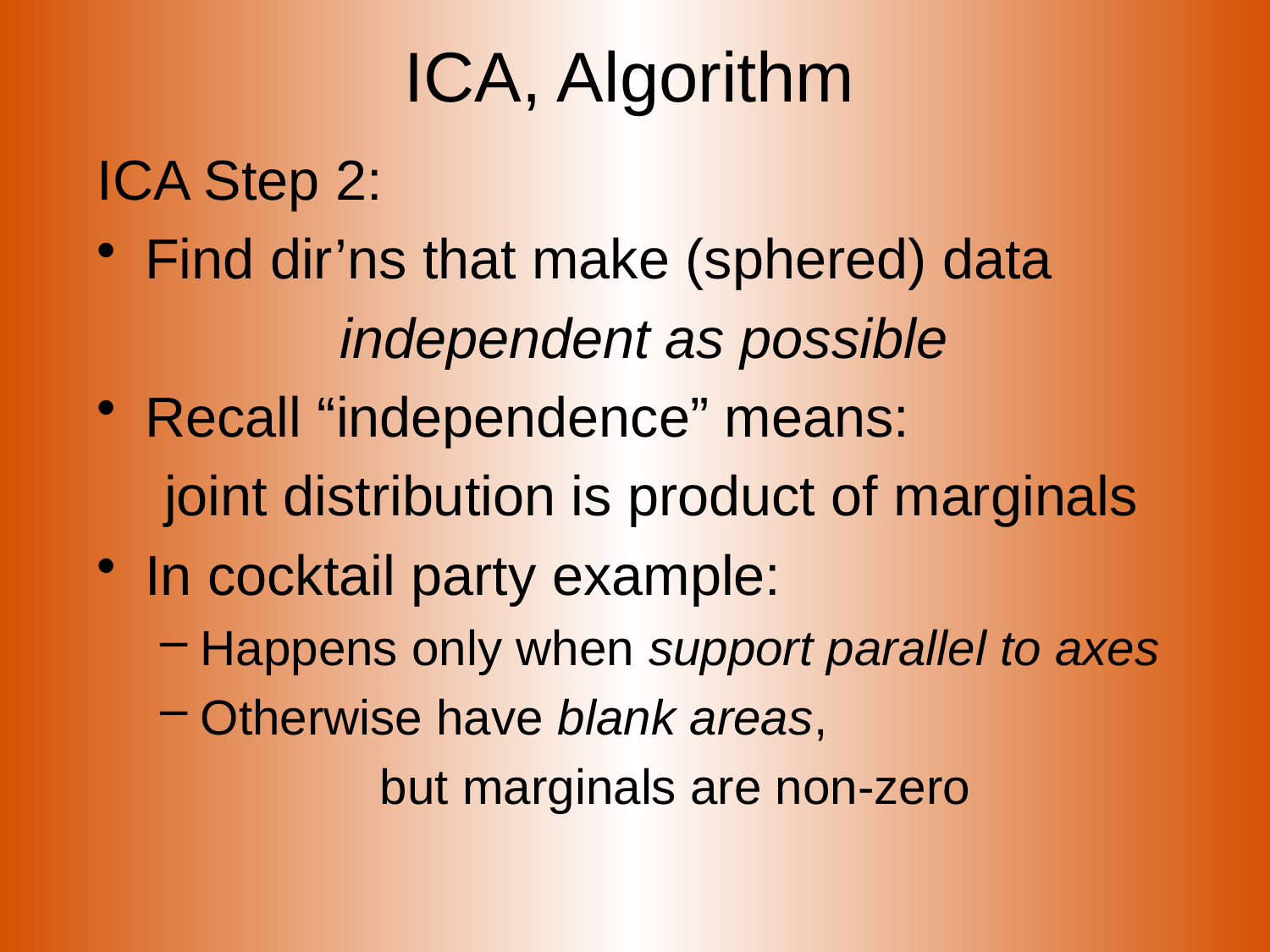

# ICA, Algorithm
ICA Step 2:
Find dir’ns that make (sphered) data
independent as possible
Recall “independence” means:
 joint distribution is product of marginals
In cocktail party example:
Happens only when support parallel to axes
Otherwise have blank areas,
but marginals are non-zero